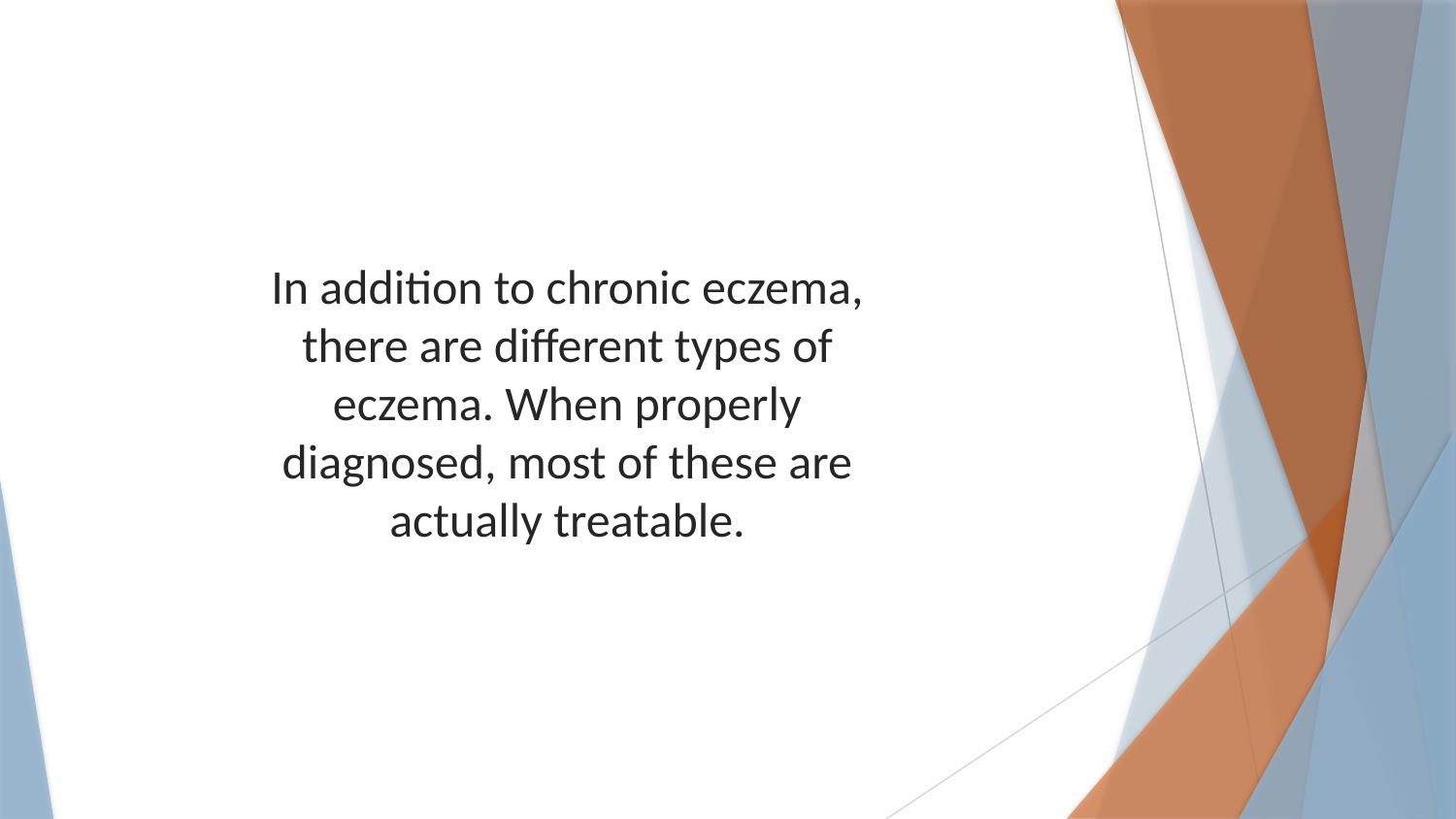

In addition to chronic eczema, there are different types of eczema. When properly diagnosed, most of these are actually treatable.